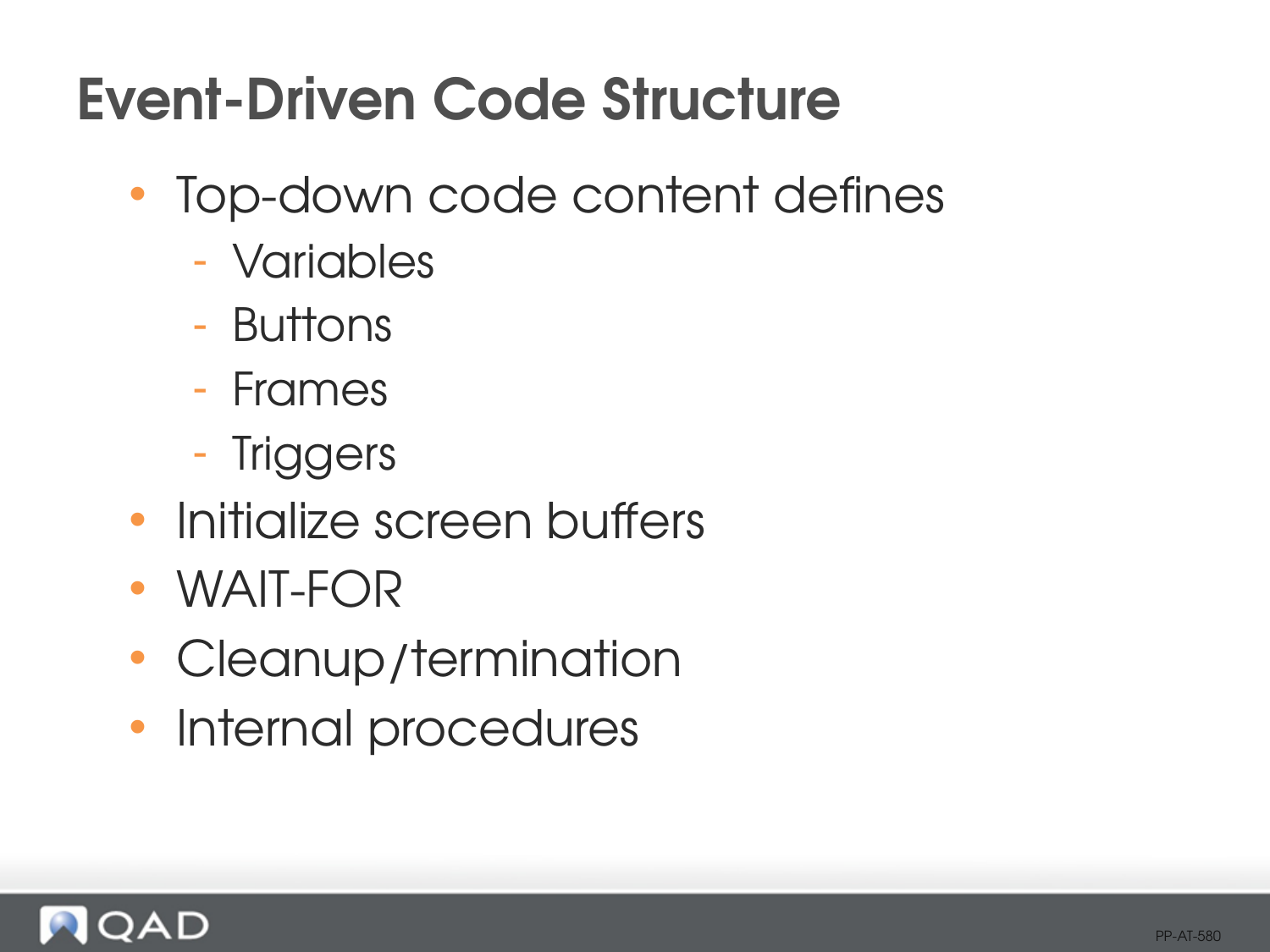

# Event-Driven Code Structure
Top-down code content defines
Variables
Buttons
Frames
Triggers
Initialize screen buffers
WAIT-FOR
Cleanup/termination
Internal procedures
PP-AT-580